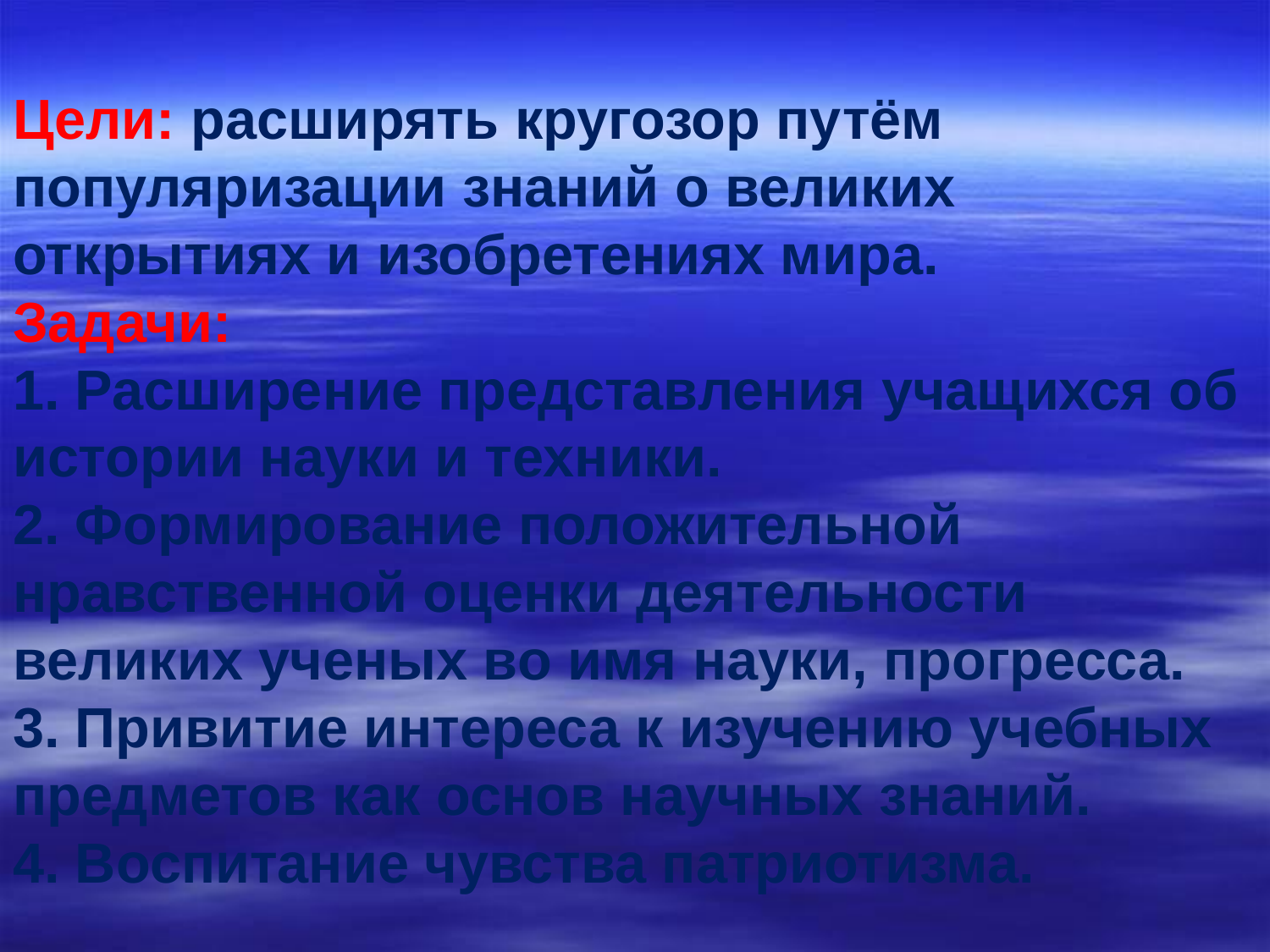

Цели: расширять кругозор путём популяризации знаний о великих открытиях и изобретениях мира.
Задачи:
1. Расширение представления учащихся об истории науки и техники.
2. Формирование положительной нравственной оценки деятельности великих ученых во имя науки, прогресса.
3. Привитие интереса к изучению учебных предметов как основ научных знаний.
4. Воспитание чувства патриотизма.

-